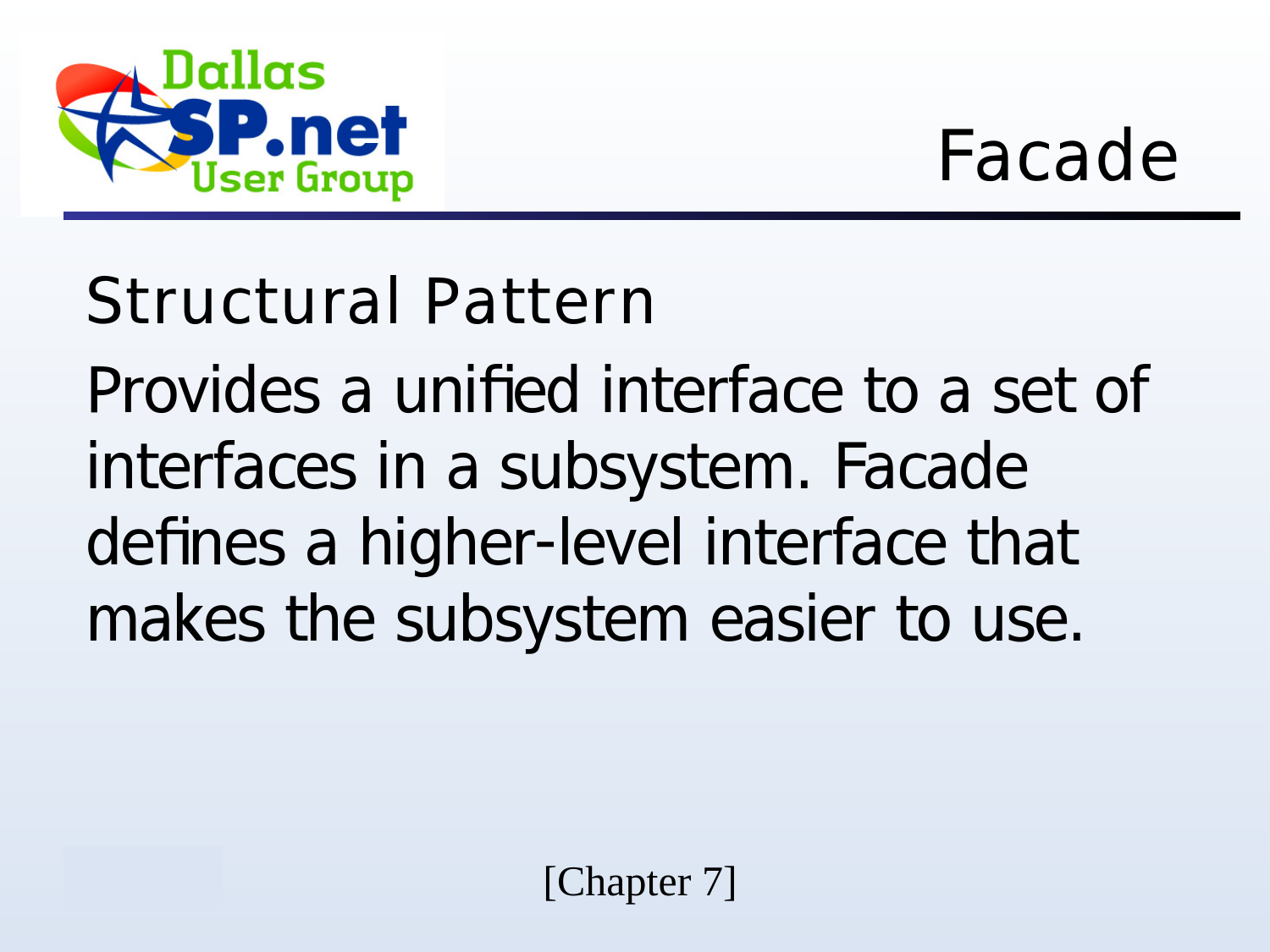

# Facade
Structural Pattern
Provides a unified interface to a set of interfaces in a subsystem. Facade defines a higher-level interface that makes the subsystem easier to use.

[Chapter 7]